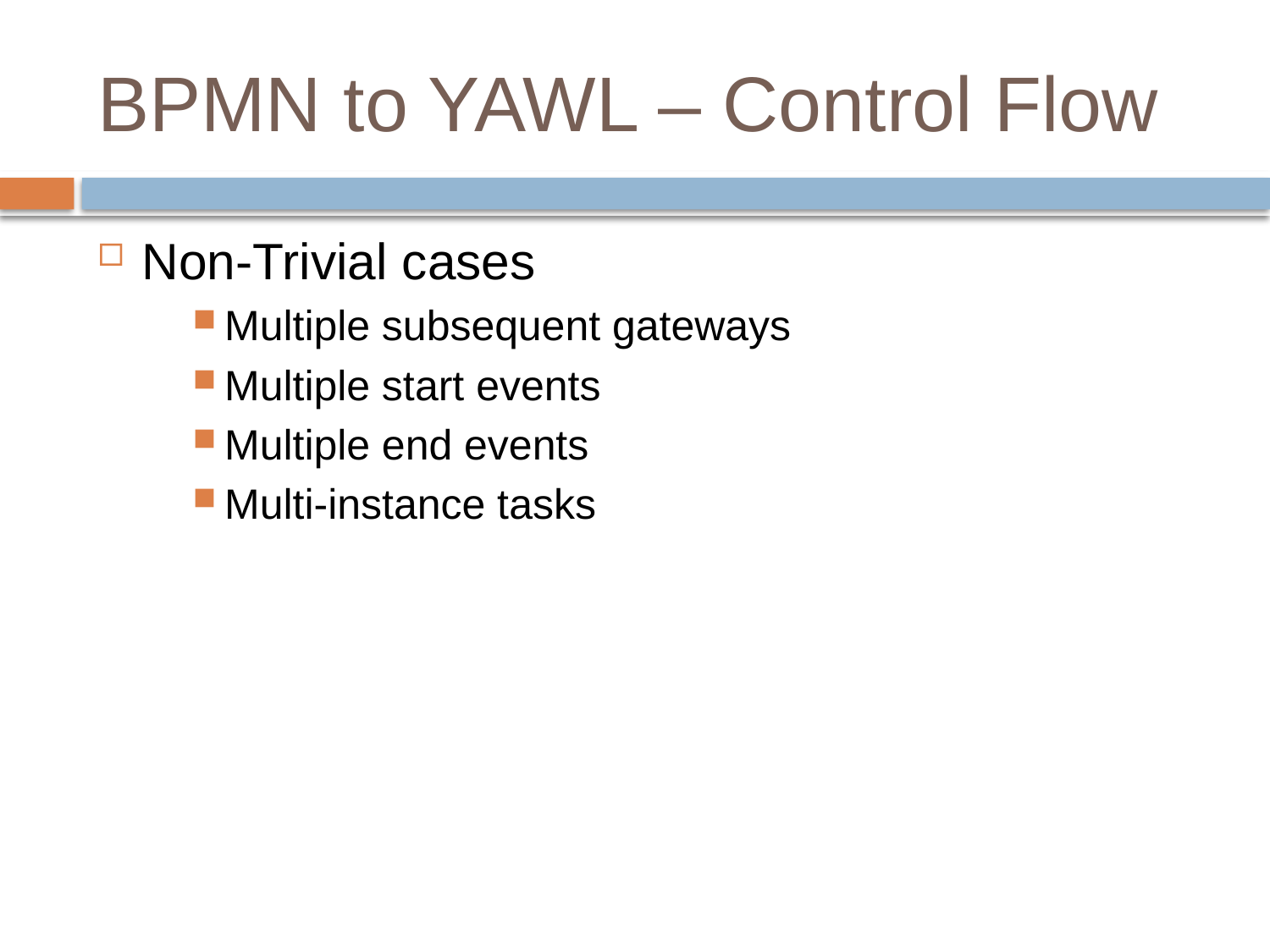

# BPMN to YAWL – Control Flow
Non-Trivial cases
Multiple subsequent gateways
Multiple start events
Multiple end events
Multi-instance tasks